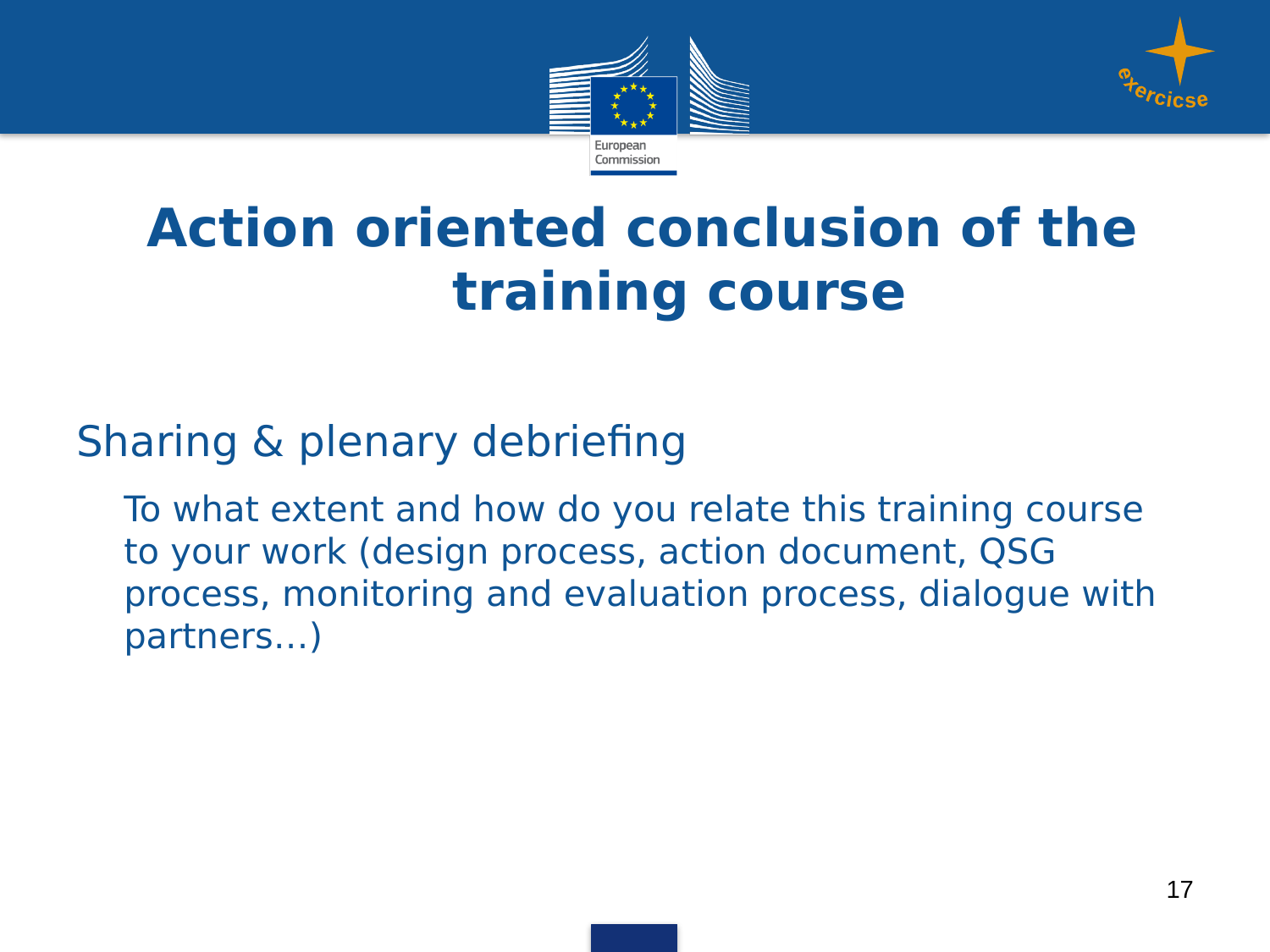

exercicse
# Action oriented conclusion of the training course

Sharing & plenary debriefing
To what extent and how do you relate this training course to your work (design process, action document, QSG process, monitoring and evaluation process, dialogue with partners…)
17